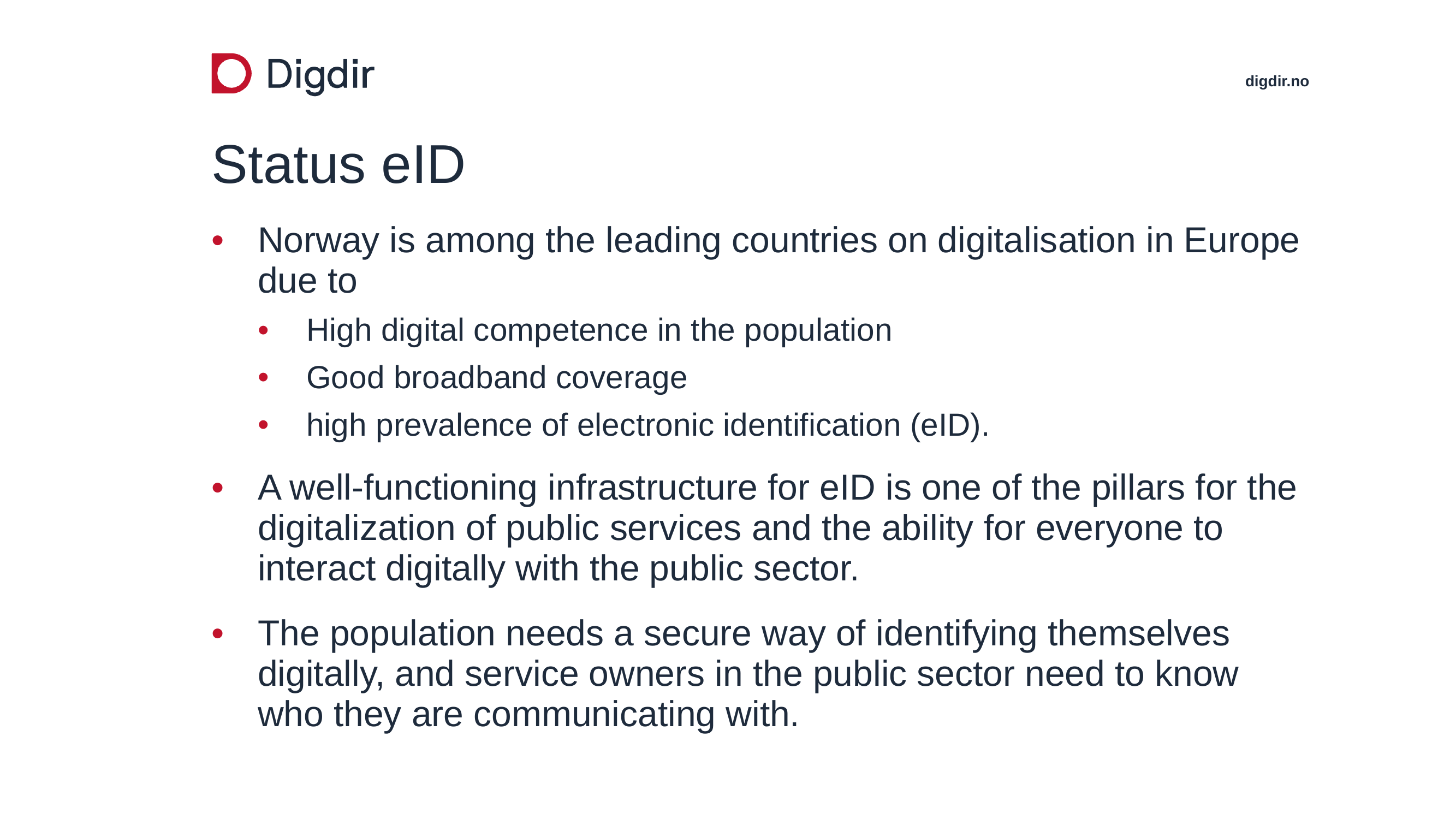

# Status eID
Norway is among the leading countries on digitalisation in Europe due to
High digital competence in the population
Good broadband coverage
high prevalence of electronic identification (eID).
A well-functioning infrastructure for eID is one of the pillars for the digitalization of public services and the ability for everyone to interact digitally with the public sector.
The population needs a secure way of identifying themselves digitally, and service owners in the public sector need to know who they are communicating with.